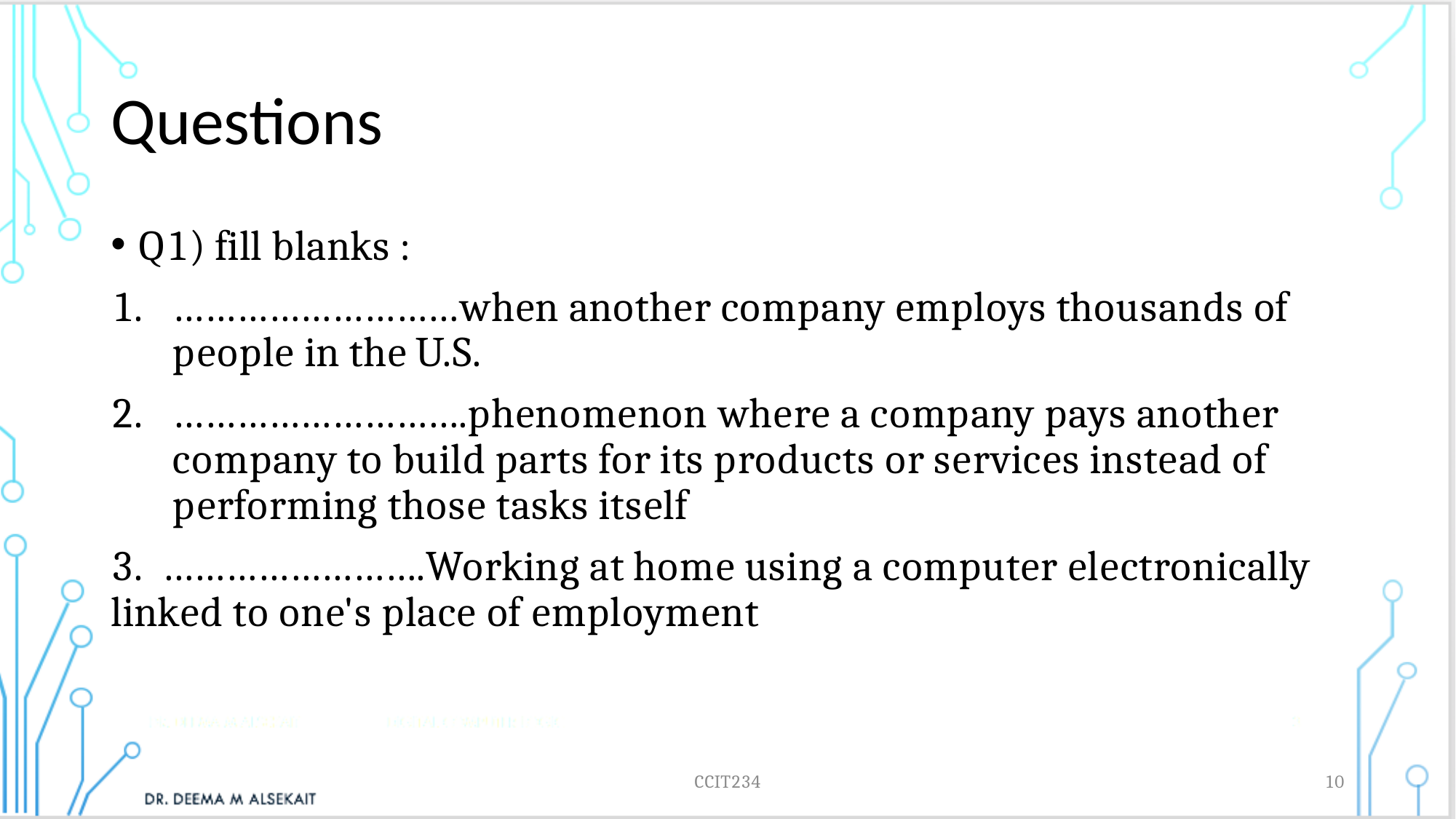

# Questions
Q1) fill blanks :
………………………when another company employs thousands of people in the U.S.
……………………….phenomenon where a company pays another company to build parts for its products or services instead of performing those tasks itself
3.  …………………….Working at home using a computer electronically linked to one's place of employment

CCIT234
10